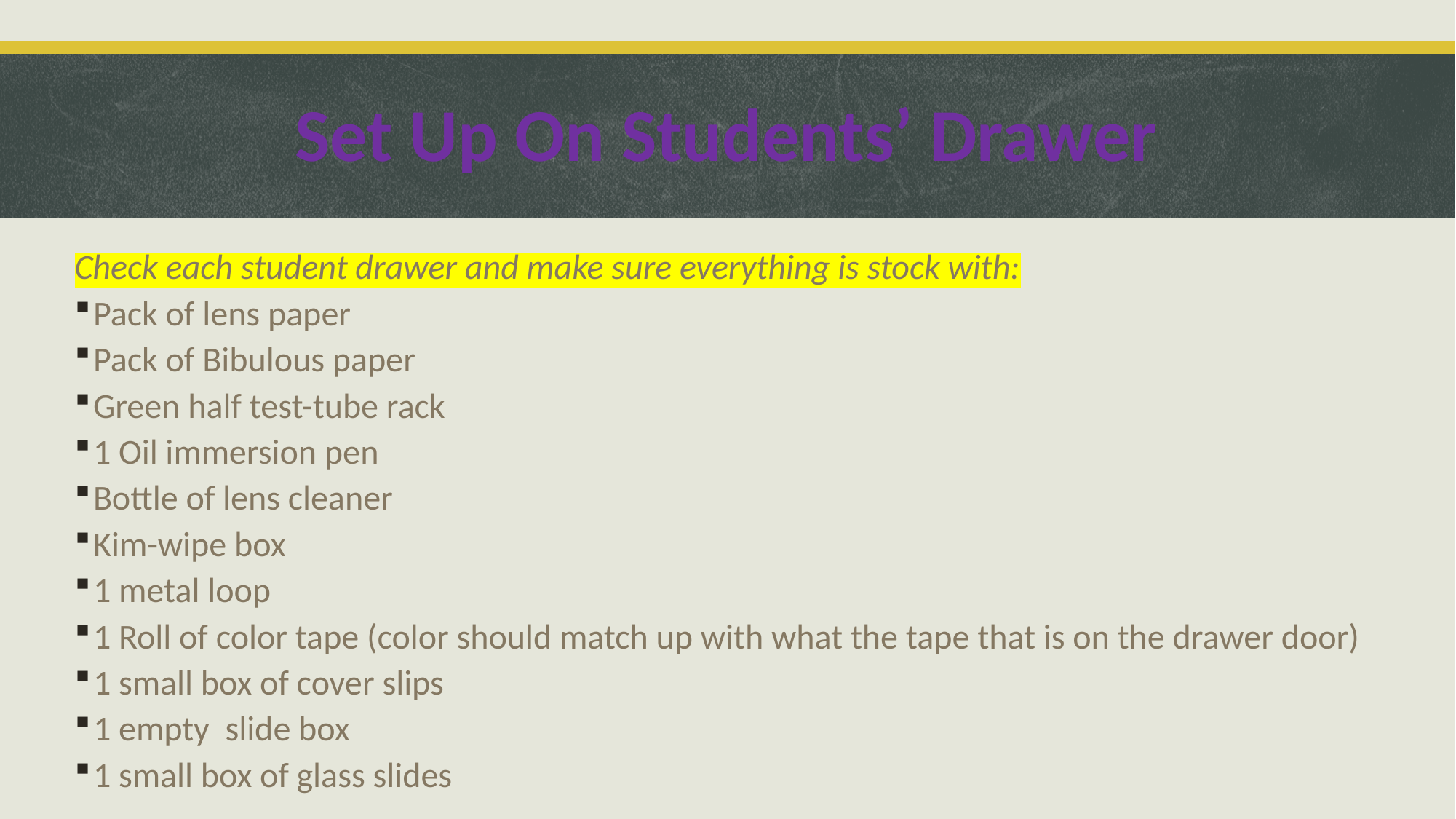

# Set Up On Students’ Drawer
Check each student drawer and make sure everything is stock with:
Pack of lens paper
Pack of Bibulous paper
Green half test-tube rack
1 Oil immersion pen
Bottle of lens cleaner
Kim-wipe box
1 metal loop
1 Roll of color tape (color should match up with what the tape that is on the drawer door)
1 small box of cover slips
1 empty  slide box
1 small box of glass slides